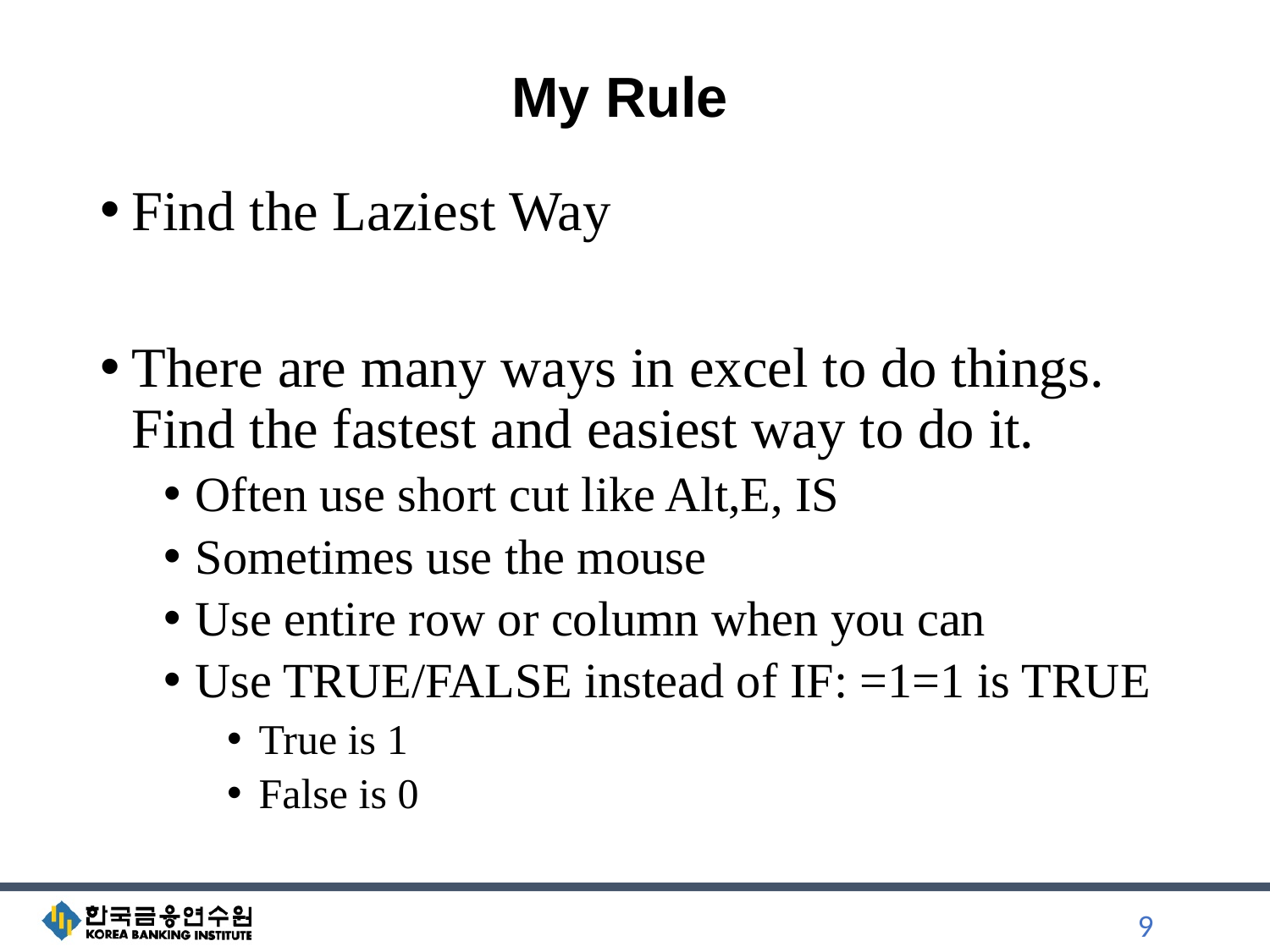

# My Rule
Find the Laziest Way

There are many ways in excel to do things.  Find the fastest and easiest way to do it.
Often use short cut like Alt,E, IS
Sometimes use the mouse
Use entire row or column when you can
Use TRUE/FALSE instead of IF: =1=1 is TRUE
True is 1
False is 0

9